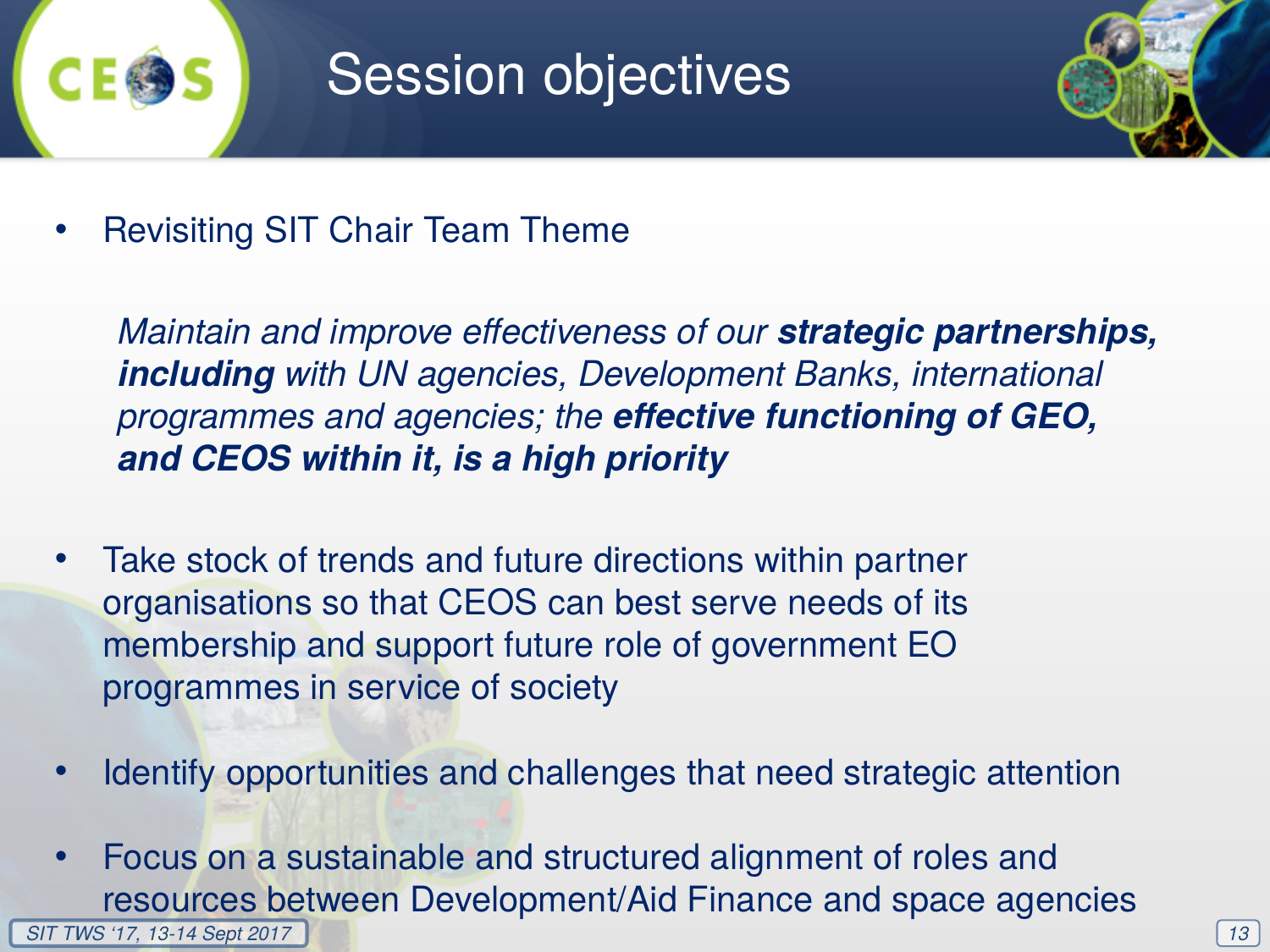

Session objectives
Revisiting SIT Chair Team Theme

Maintain and improve effectiveness of our strategic partnerships, including with UN agencies, Development Banks, international programmes and agencies; the effective functioning of GEO, and CEOS within it, is a high priority

Take stock of trends and future directions within partner organisations so that CEOS can best serve needs of its membership and support future role of government EO programmes in service of society

Identify opportunities and challenges that need strategic attention

Focus on a sustainable and structured alignment of roles and resources between Development/Aid Finance and space agencies

13